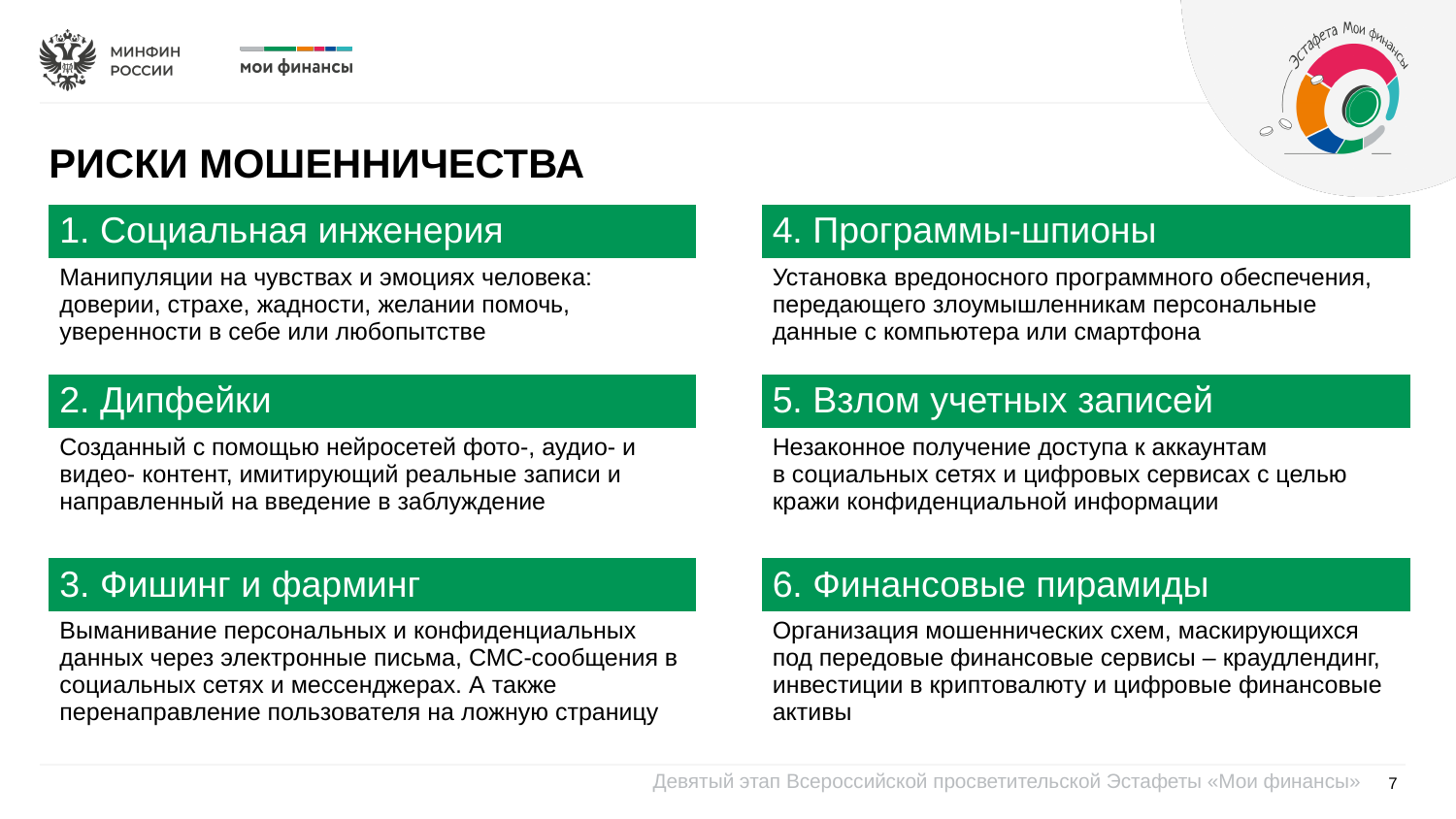

РИСКИ МОШЕННИЧЕСТВА
| 1. Социальная инженерия |  | 4. Программы-шпионы |
| --- | --- | --- |
| Манипуляции на чувствах и эмоциях человека: доверии, страхе, жадности, желании помочь, уверенности в себе или любопытстве |  | Установка вредоносного программного обеспечения, передающего злоумышленникам персональные данные с компьютера или смартфона |
| 2. Дипфейки |  | 5. Взлом учетных записей |
| Созданный с помощью нейросетей фото-, аудио- и видео- контент, имитирующий реальные записи и направленный на введение в заблуждение |  | Незаконное получение доступа к аккаунтам в социальных сетях и цифровых сервисах с целью кражи конфиденциальной информации |
| 3. Фишинг и фарминг |  | 6. Финансовые пирамиды |
| Выманивание персональных и конфиденциальных данных через электронные письма, СМС-сообщения в социальных сетях и мессенджерах. А также перенаправление пользователя на ложную страницу |  | Организация мошеннических схем, маскирующихся под передовые финансовые сервисы – краудлендинг, инвестиции в криптовалюту и цифровые финансовые активы |
7